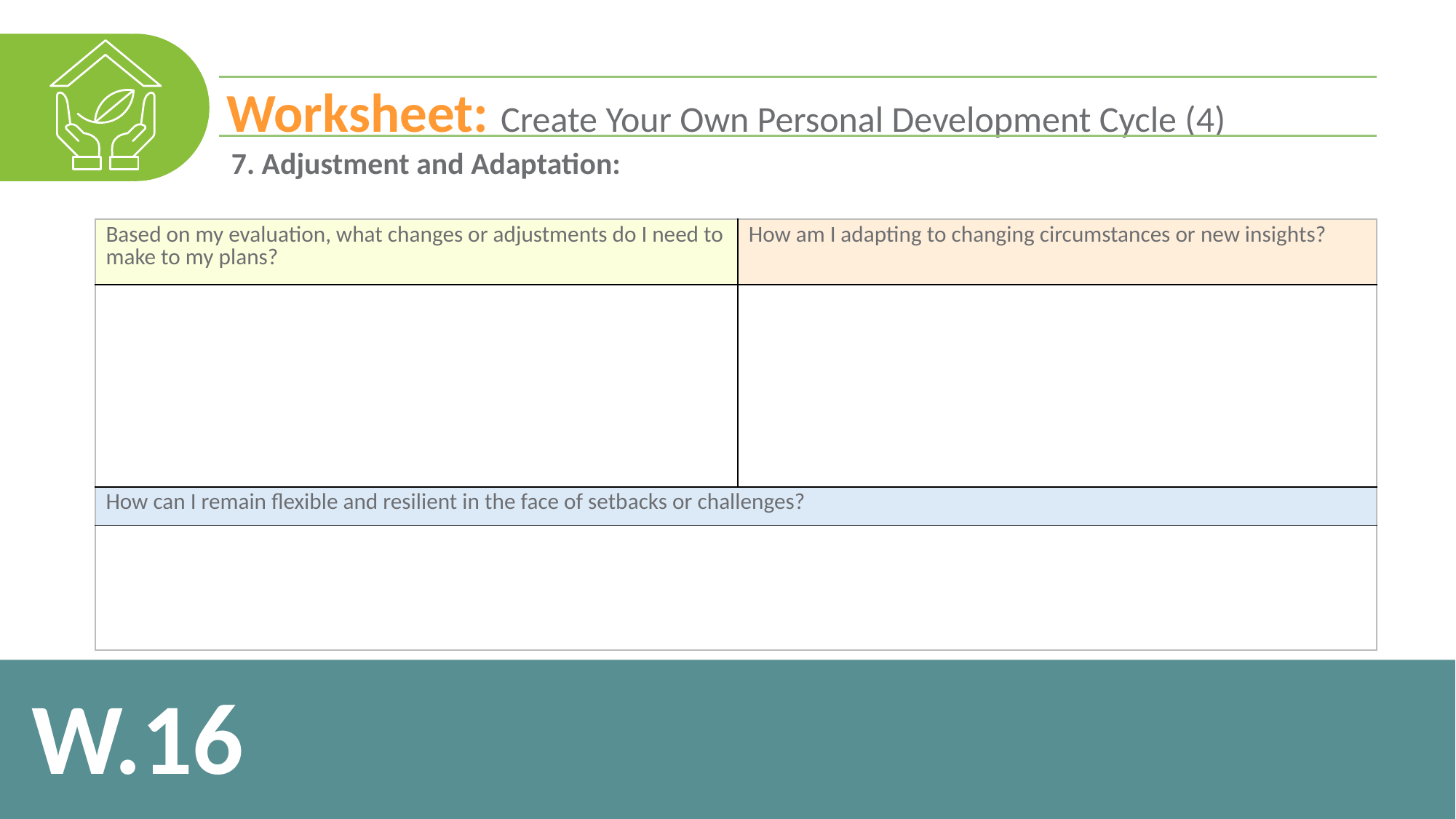

Worksheet: Create Your Own Personal Development Cycle (4)

7. Adjustment and Adaptation:
| Based on my evaluation, what changes or adjustments do I need to make to my plans? | How am I adapting to changing circumstances or new insights? |
| --- | --- |
|  |  |
| How can I remain flexible and resilient in the face of setbacks or challenges? |  |
|  |  |

W.16